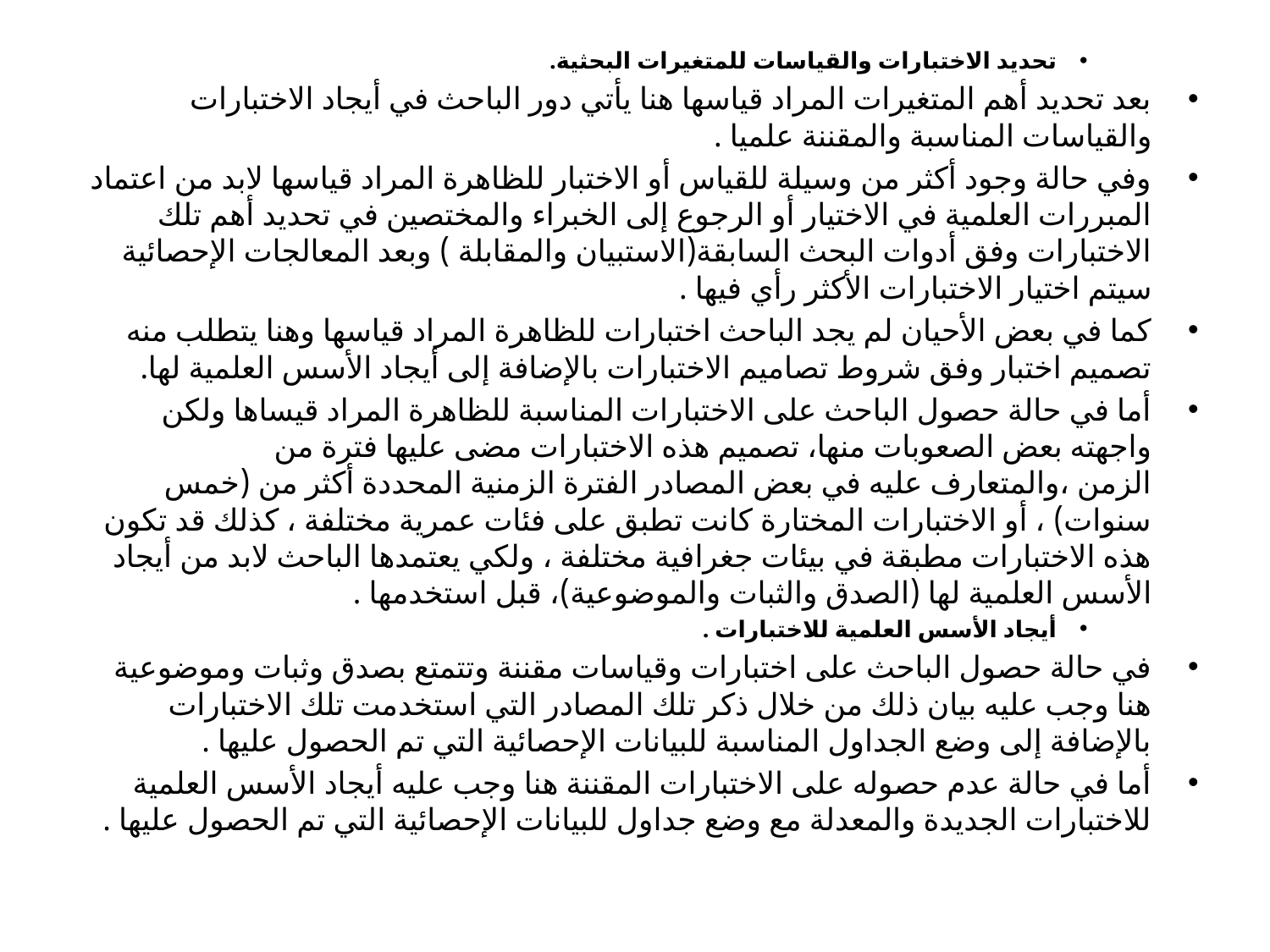

تحديد الاختبارات والقياسات للمتغيرات البحثية.
	بعد تحديد أهم المتغيرات المراد قياسها هنا يأتي دور الباحث في أيجاد الاختبارات والقياسات المناسبة والمقننة علميا .
	وفي حالة وجود أكثر من وسيلة للقياس أو الاختبار للظاهرة المراد قياسها لابد من اعتماد المبررات العلمية في الاختيار أو الرجوع إلى الخبراء والمختصين في تحديد أهم تلك الاختبارات وفق أدوات البحث السابقة(الاستبيان والمقابلة ) وبعد المعالجات الإحصائية سيتم اختيار الاختبارات الأكثر رأي فيها .
	كما في بعض الأحيان لم يجد الباحث اختبارات للظاهرة المراد قياسها وهنا يتطلب منه تصميم اختبار وفق شروط تصاميم الاختبارات بالإضافة إلى أيجاد الأسس العلمية لها.
	أما في حالة حصول الباحث على الاختبارات المناسبة للظاهرة المراد قيساها ولكن واجهته بعض الصعوبات منها، تصميم هذه الاختبارات مضى عليها فترة من الزمن ،والمتعارف عليه في بعض المصادر الفترة الزمنية المحددة أكثر من (خمس سنوات) ، أو الاختبارات المختارة كانت تطبق على فئات عمرية مختلفة ، كذلك قد تكون هذه الاختبارات مطبقة في بيئات جغرافية مختلفة ، ولكي يعتمدها الباحث لابد من أيجاد الأسس العلمية لها (الصدق والثبات والموضوعية)، قبل استخدمها .
أيجاد الأسس العلمية للاختبارات .
	في حالة حصول الباحث على اختبارات وقياسات مقننة وتتمتع بصدق وثبات وموضوعية هنا وجب عليه بيان ذلك من خلال ذكر تلك المصادر التي استخدمت تلك الاختبارات بالإضافة إلى وضع الجداول المناسبة للبيانات الإحصائية التي تم الحصول عليها .
	أما في حالة عدم حصوله على الاختبارات المقننة هنا وجب عليه أيجاد الأسس العلمية للاختبارات الجديدة والمعدلة مع وضع جداول للبيانات الإحصائية التي تم الحصول عليها .